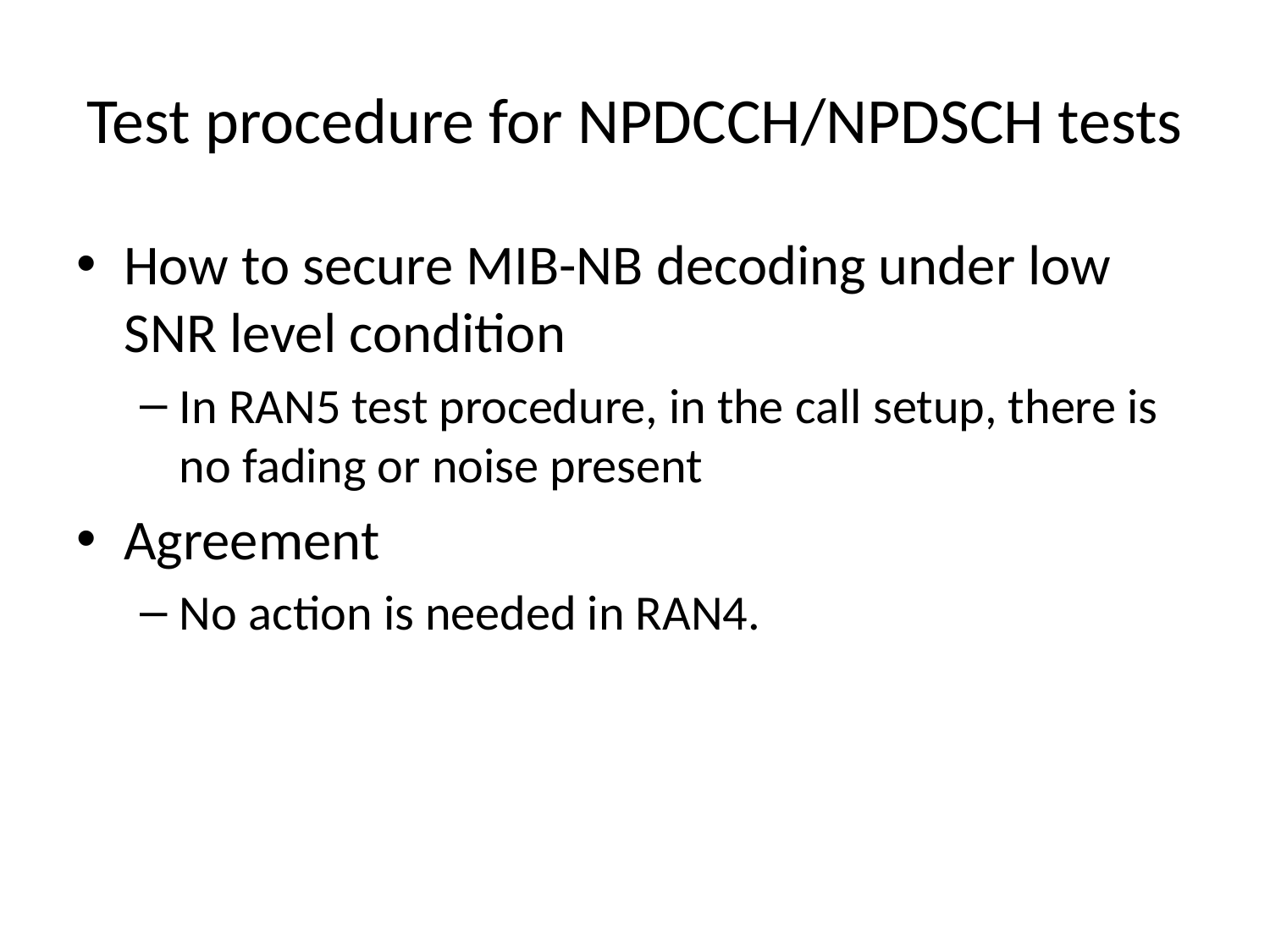

# Test procedure for NPDCCH/NPDSCH tests
How to secure MIB-NB decoding under low SNR level condition
In RAN5 test procedure, in the call setup, there is no fading or noise present
Agreement
No action is needed in RAN4.